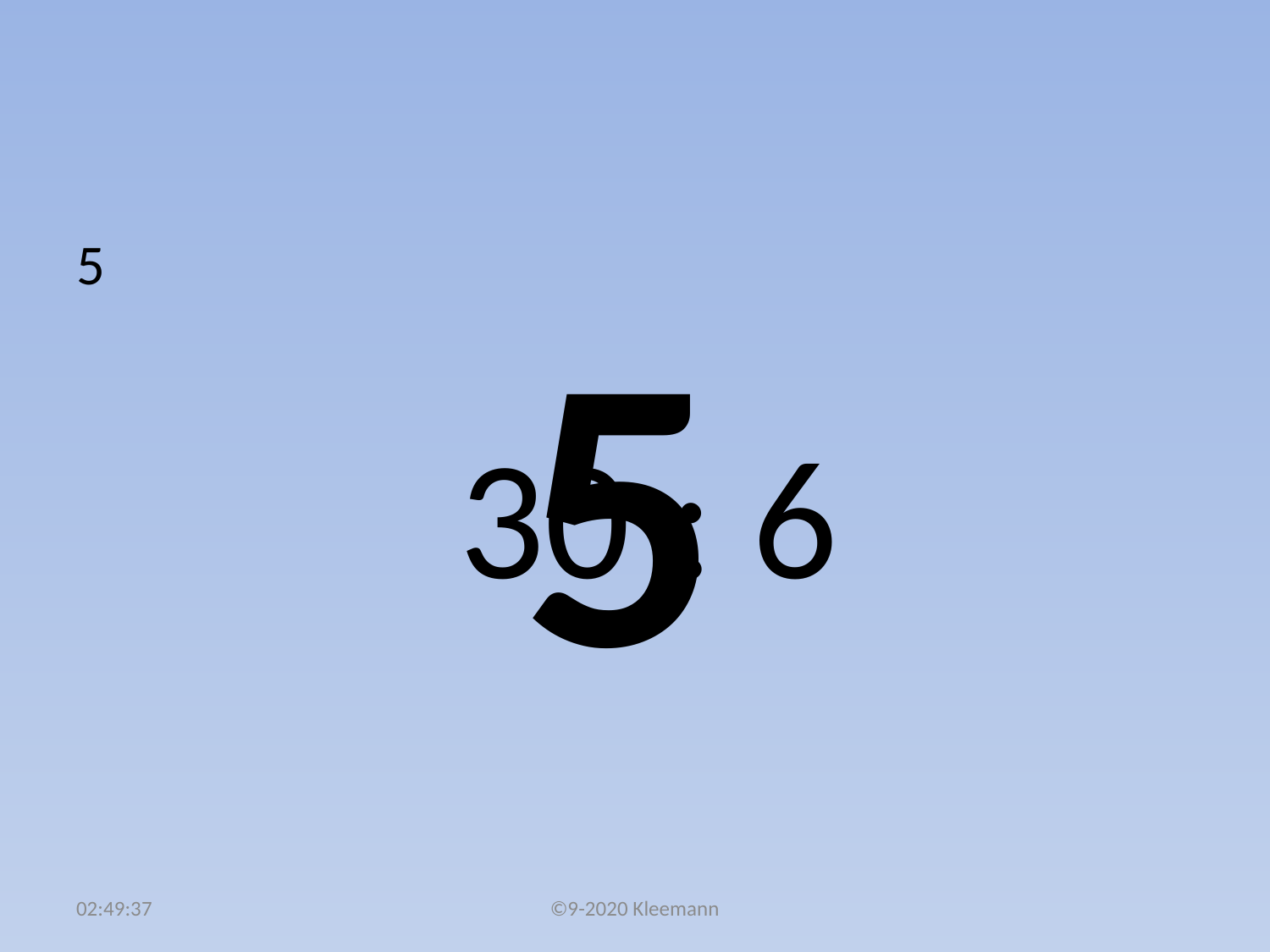

#
5

          30 : 6
5
02:49:37
©9-2020 Kleemann